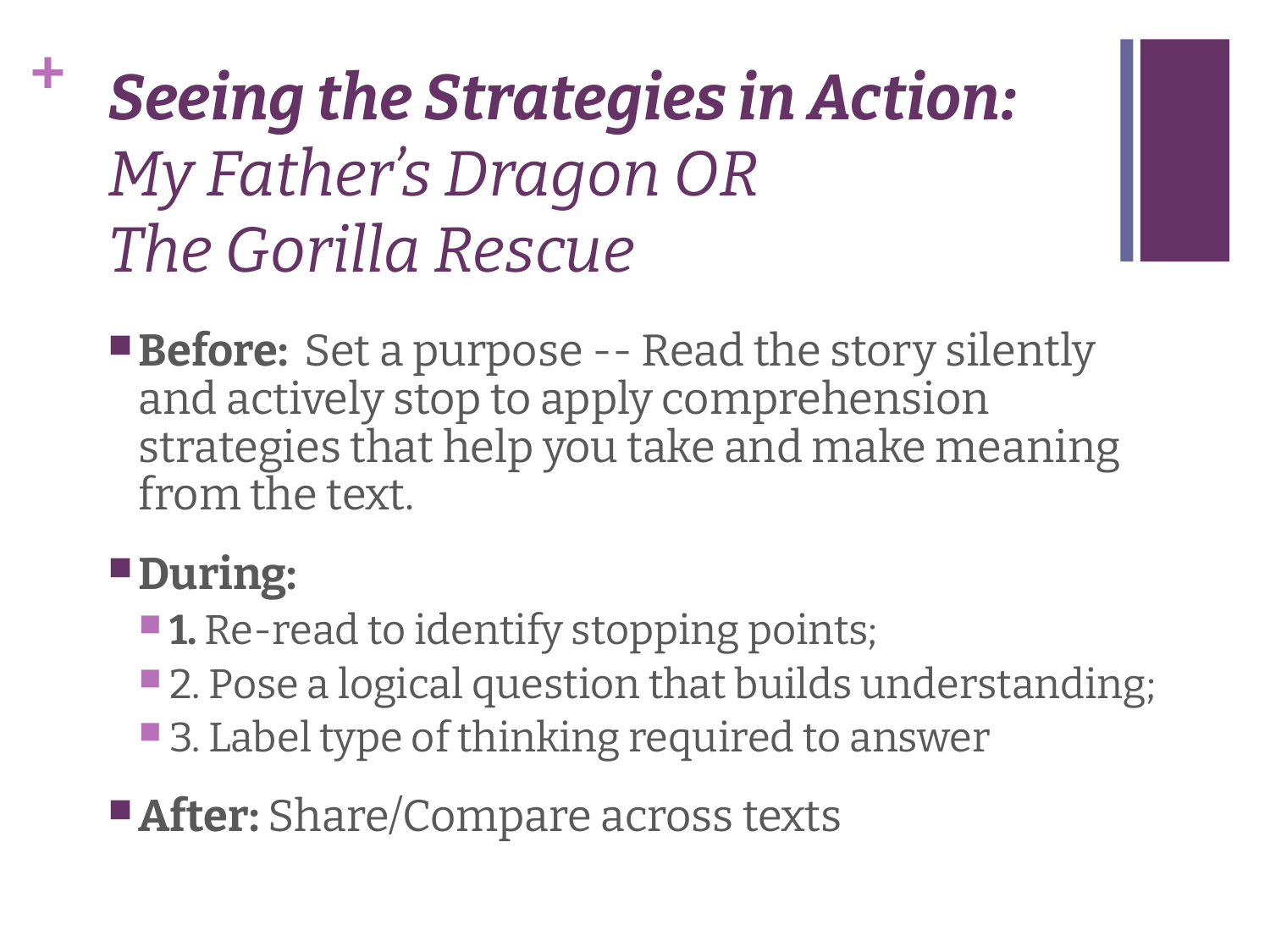

# Seeing the Strategies in Action: My Father’s Dragon OR The Gorilla Rescue
Before:  Set a purpose -- Read the story silently and actively stop to apply comprehension strategies that help you take and make meaning from the text.
During:
1. Re-read to identify stopping points;
2. Pose a logical question that builds understanding;
3. Label type of thinking required to answer
After: Share/Compare across texts